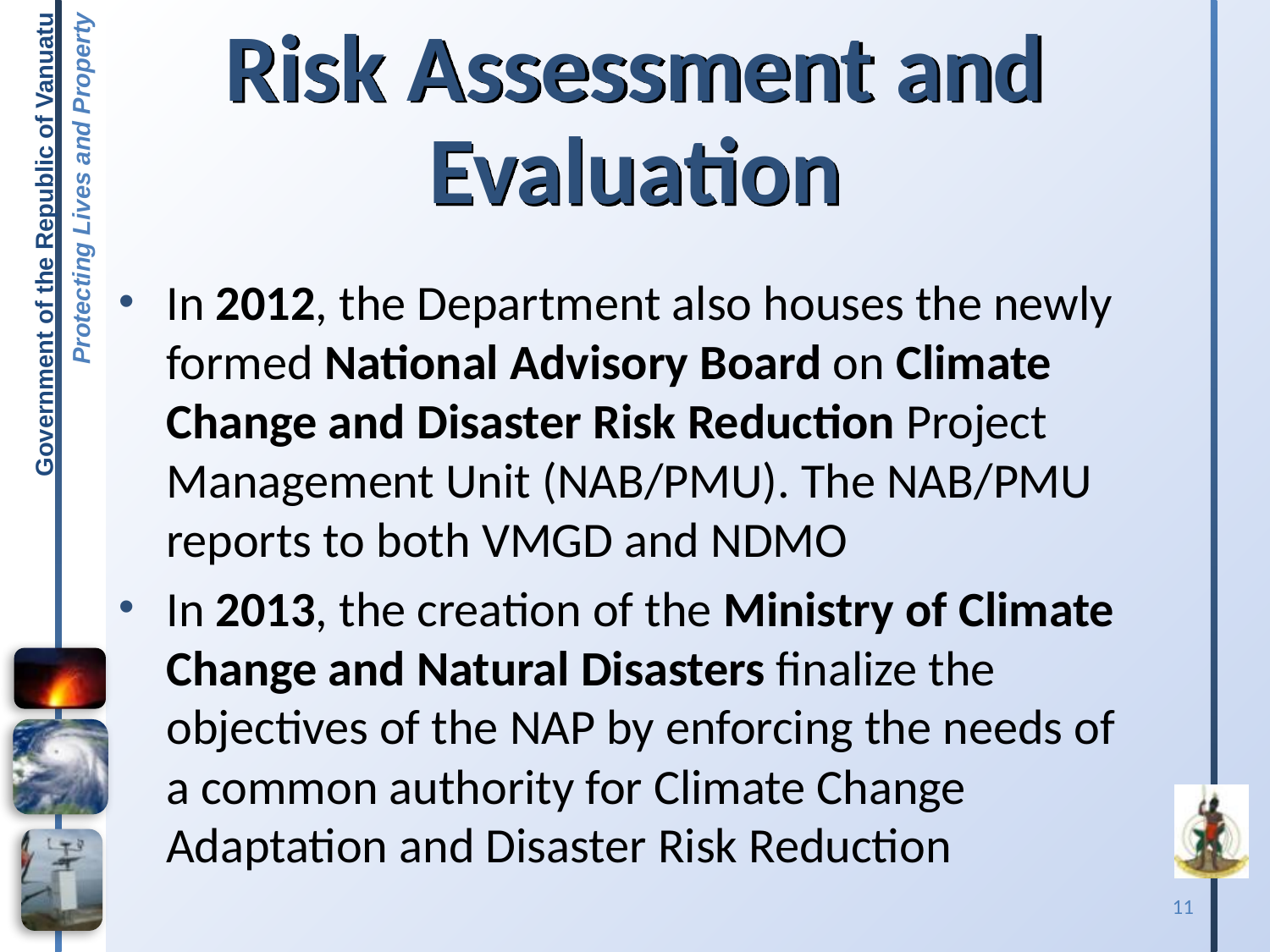

# Risk Assessment and Evaluation
In 2012, the Department also houses the newly formed National Advisory Board on Climate Change and Disaster Risk Reduction Project Management Unit (NAB/PMU). The NAB/PMU reports to both VMGD and NDMO
In 2013, the creation of the Ministry of Climate Change and Natural Disasters finalize the objectives of the NAP by enforcing the needs of a common authority for Climate Change Adaptation and Disaster Risk Reduction
11